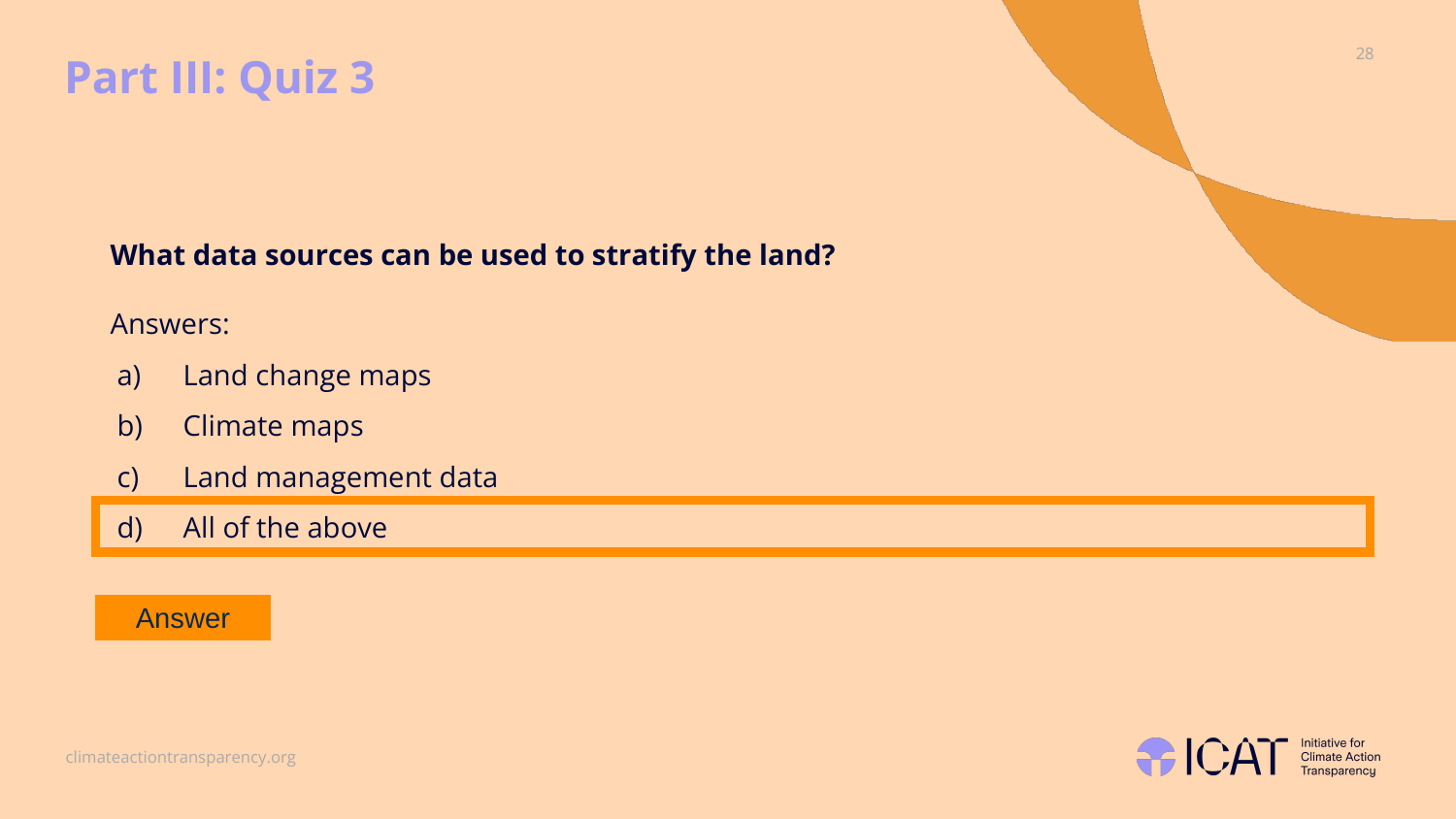

# Part III: Quiz 3
What data sources can be used to stratify the land?
Answers:
Land change maps
Climate maps
Land management data
All of the above

Answer